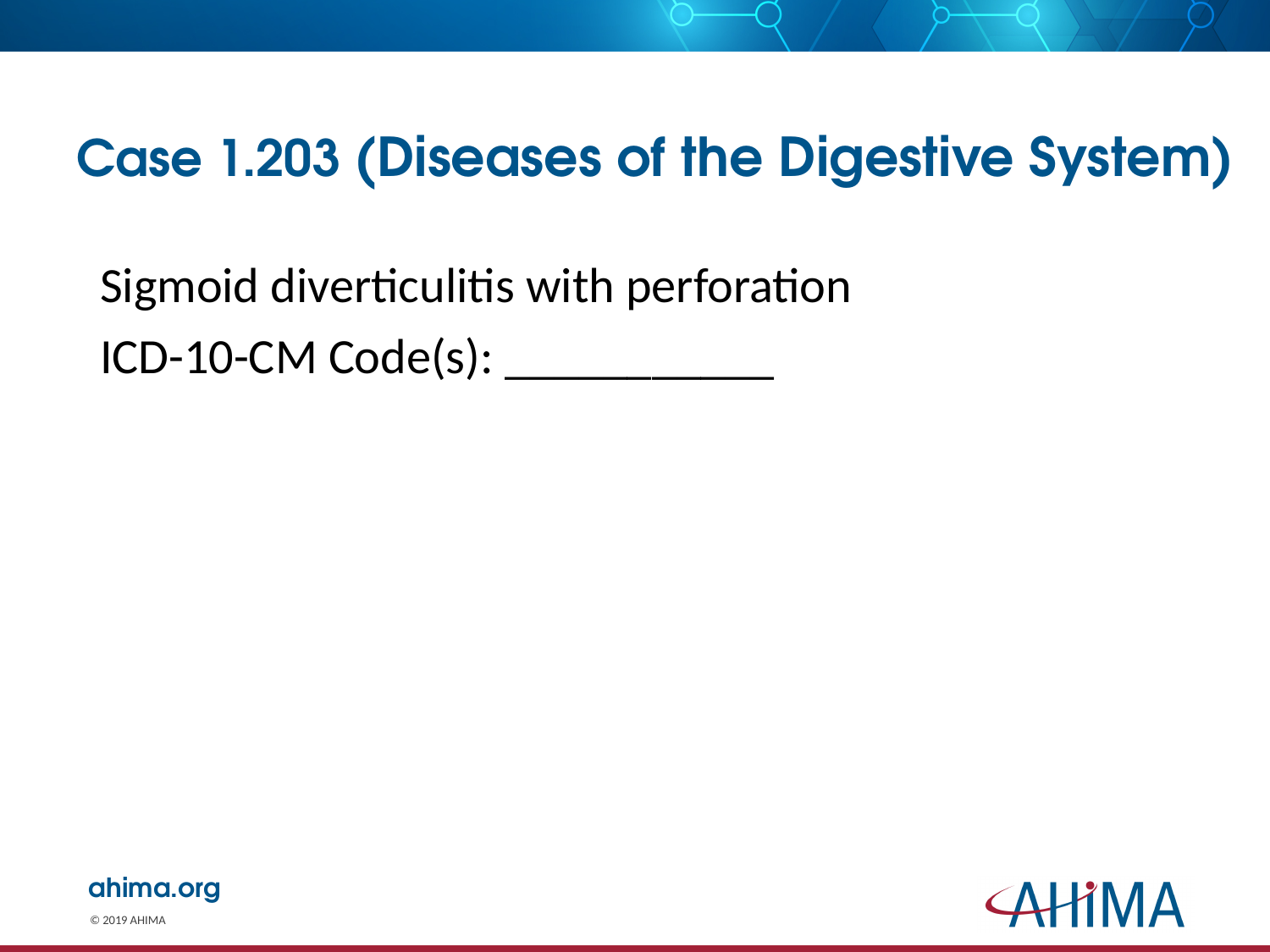

# Case 1.203 (Diseases of the Digestive System)
Sigmoid diverticulitis with perforation
ICD-10-CM Code(s): ___________